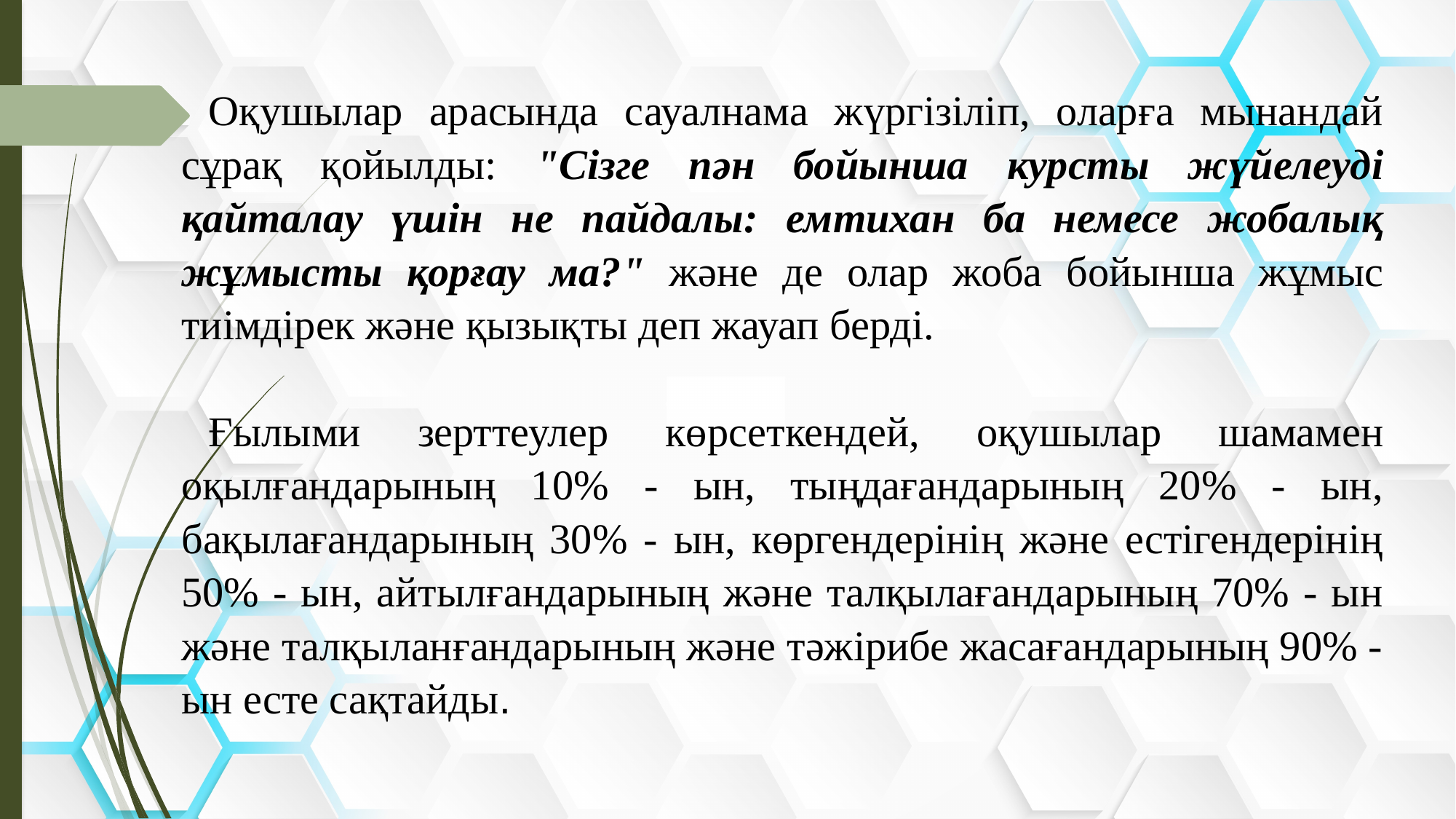

Оқушылар арасында сауалнама жүргізіліп, оларға мынандай сұрақ қойылды: "Сізге пән бойынша курсты жүйелеуді қайталау үшін не пайдалы: емтихан ба немесе жобалық жұмысты қорғау ма?" және де олар жоба бойынша жұмыс тиімдірек және қызықты деп жауап берді.

Ғылыми зерттеулер көрсеткендей, оқушылар шамамен оқылғандарының 10% - ын, тыңдағандарының 20% - ын, бақылағандарының 30% - ын, көргендерінің және естігендерінің 50% - ын, айтылғандарының және талқылағандарының 70% - ын және талқыланғандарының және тәжірибе жасағандарының 90% - ын есте сақтайды.